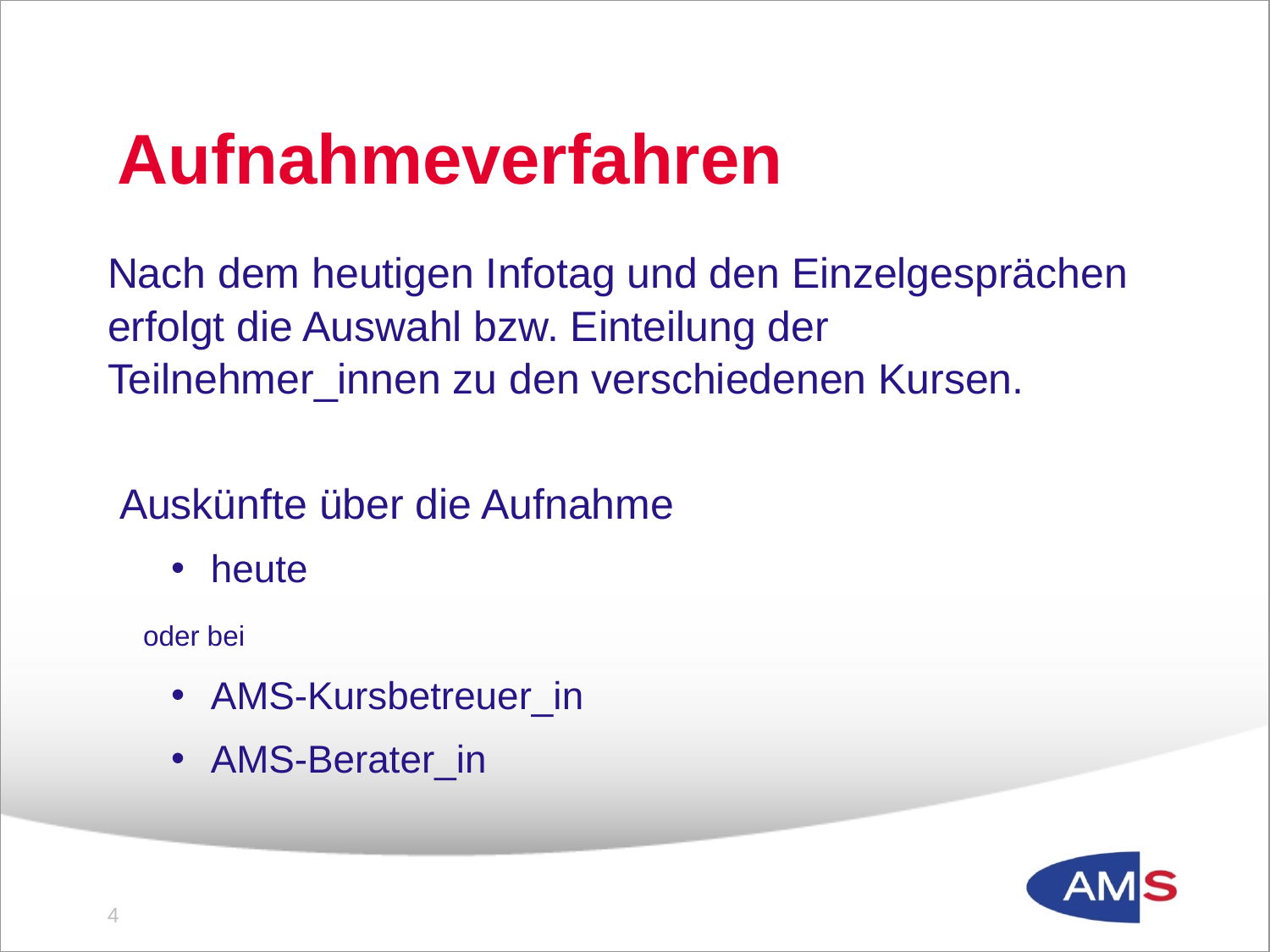

# Aufnahmeverfahren
Nach dem heutigen Infotag und den Einzelgesprächen erfolgt die Auswahl bzw. Einteilung der Teilnehmer_innen zu den verschiedenen Kursen.

 Auskünfte über die Aufnahme
heute
   oder bei
AMS-Kursbetreuer_in
AMS-Berater_in
4